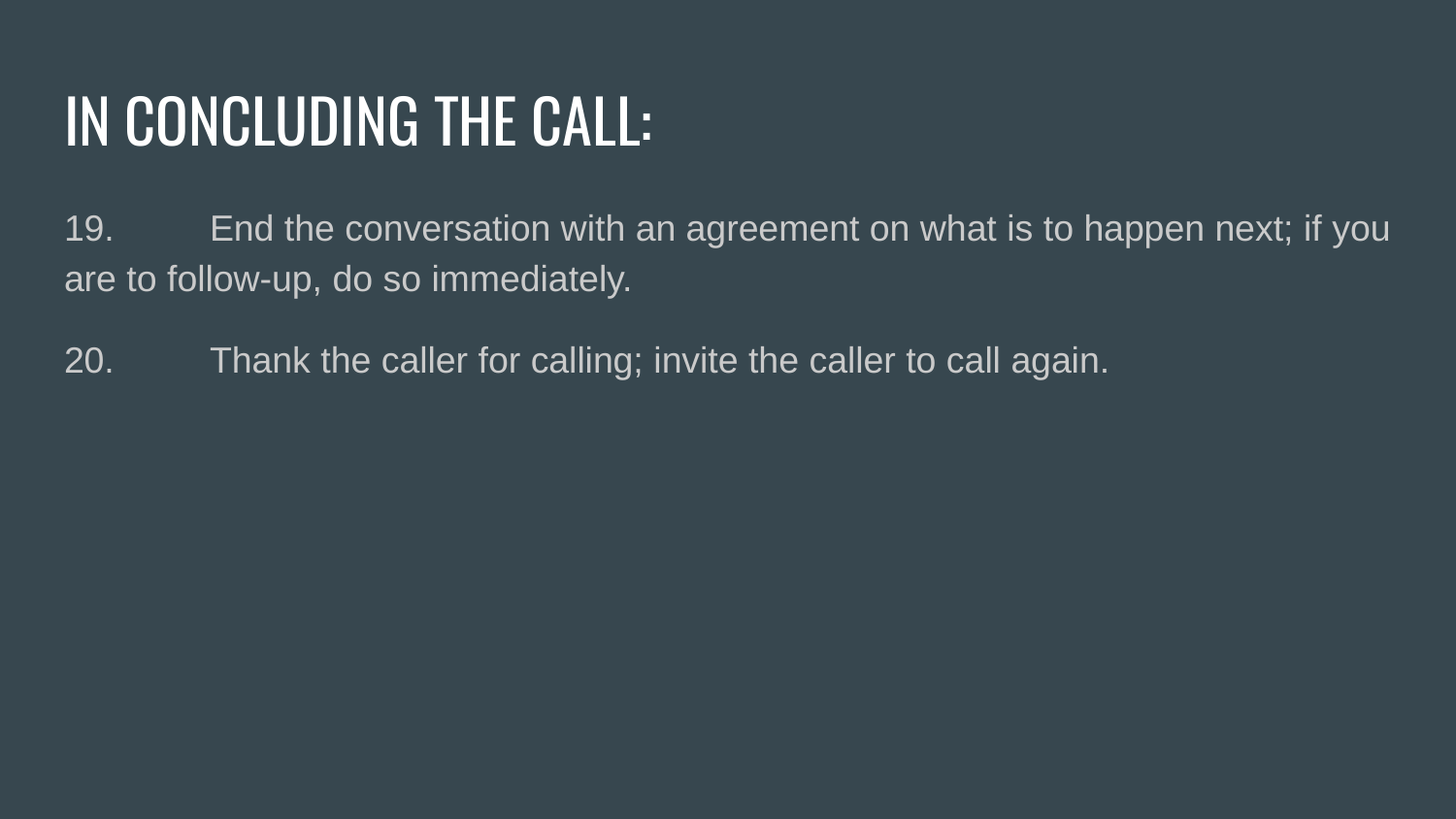

# IN CONCLUDING THE CALL:
19.	End the conversation with an agreement on what is to happen next; if you are to follow-up, do so immediately.
20.	Thank the caller for calling; invite the caller to call again.